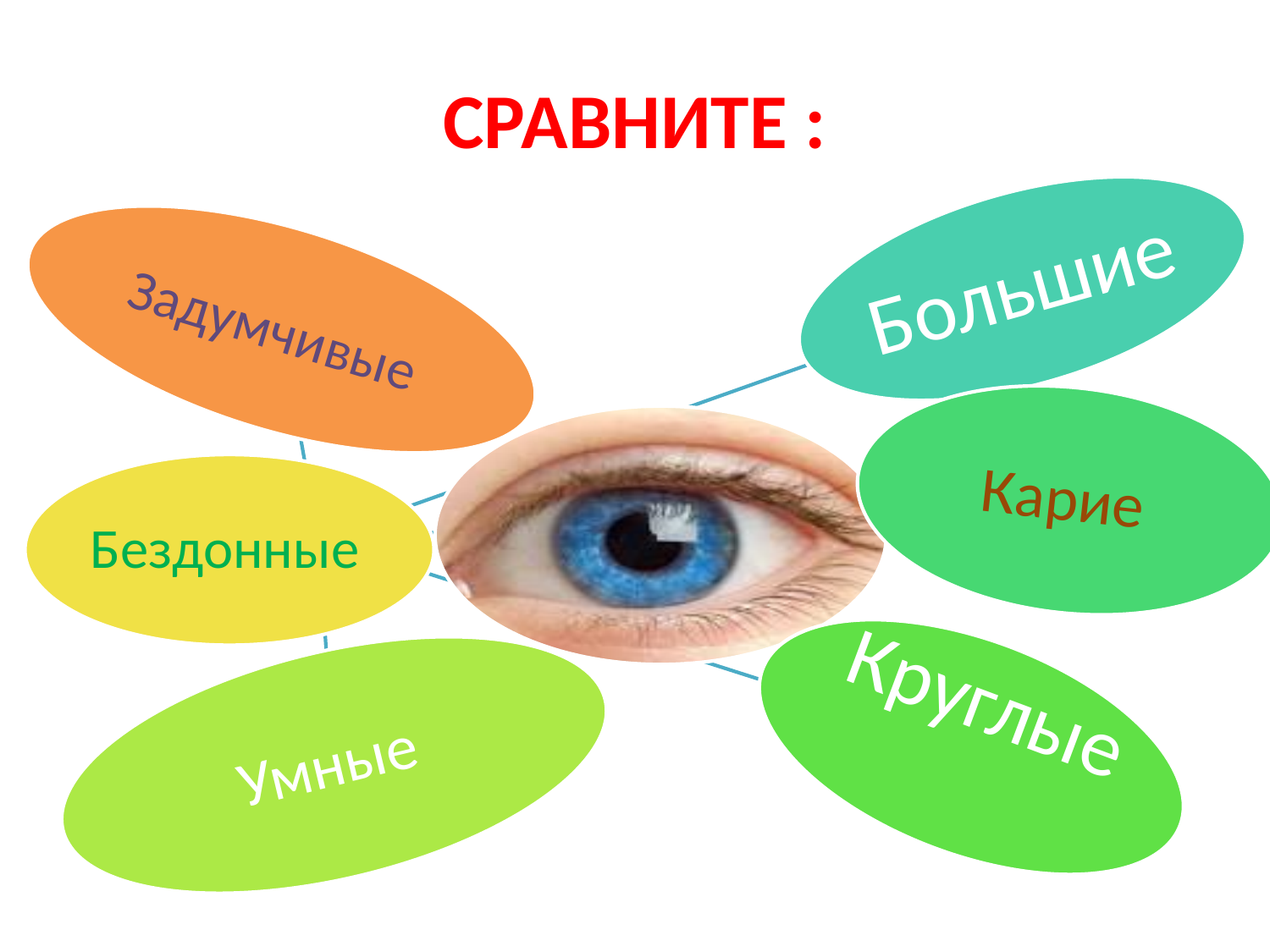

# СРАВНИТЕ :
Большие
Карие
Круглые
Умные
Бездонные
Задумчивые